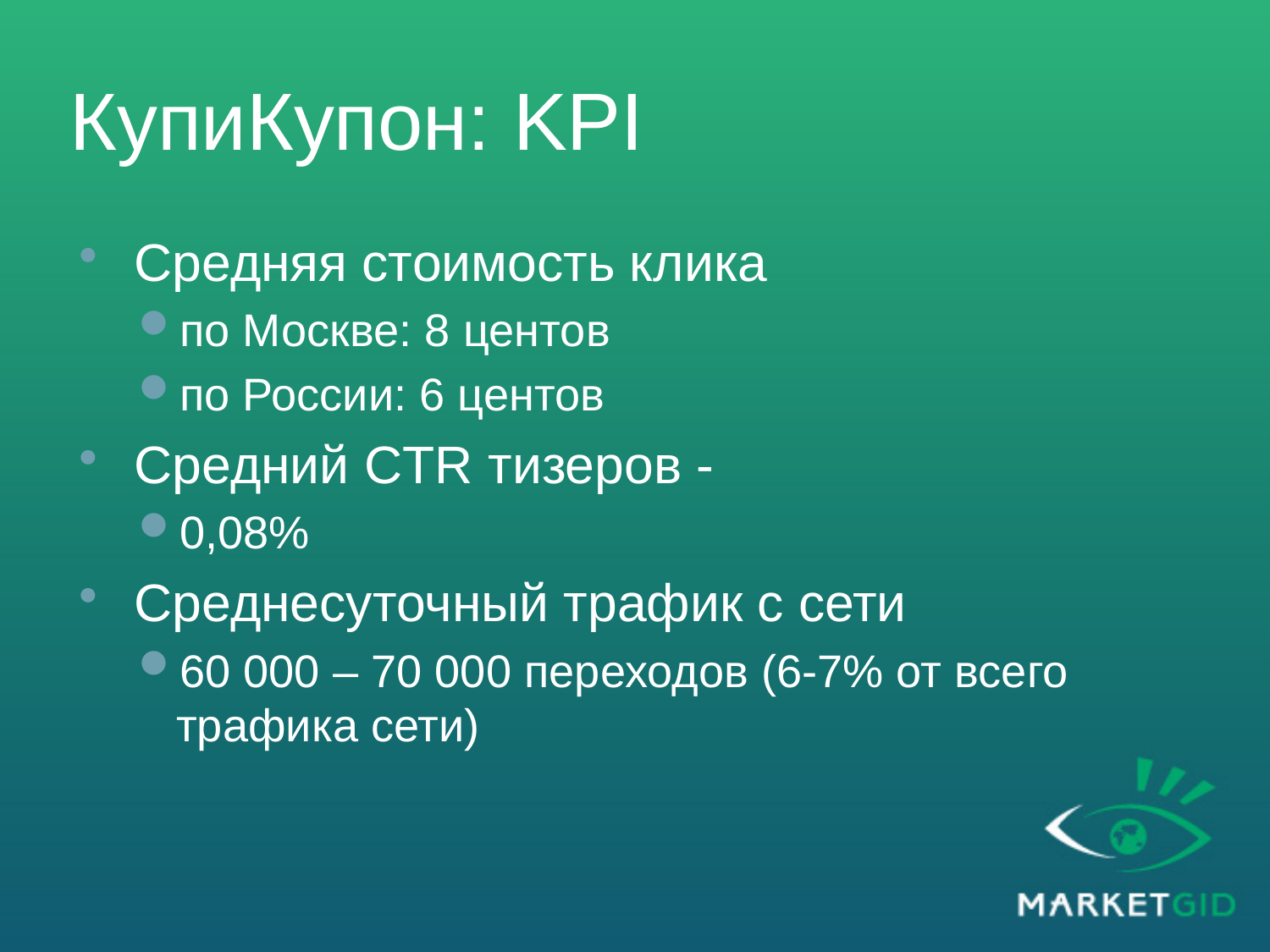

# КупиКупон: KPI
Средняя стоимость клика
по Москве: 8 центов
по России: 6 центов
Средний CTR тизеров -
0,08%
Среднесуточный трафик с сети
60 000 – 70 000 переходов (6-7% от всего трафика сети)